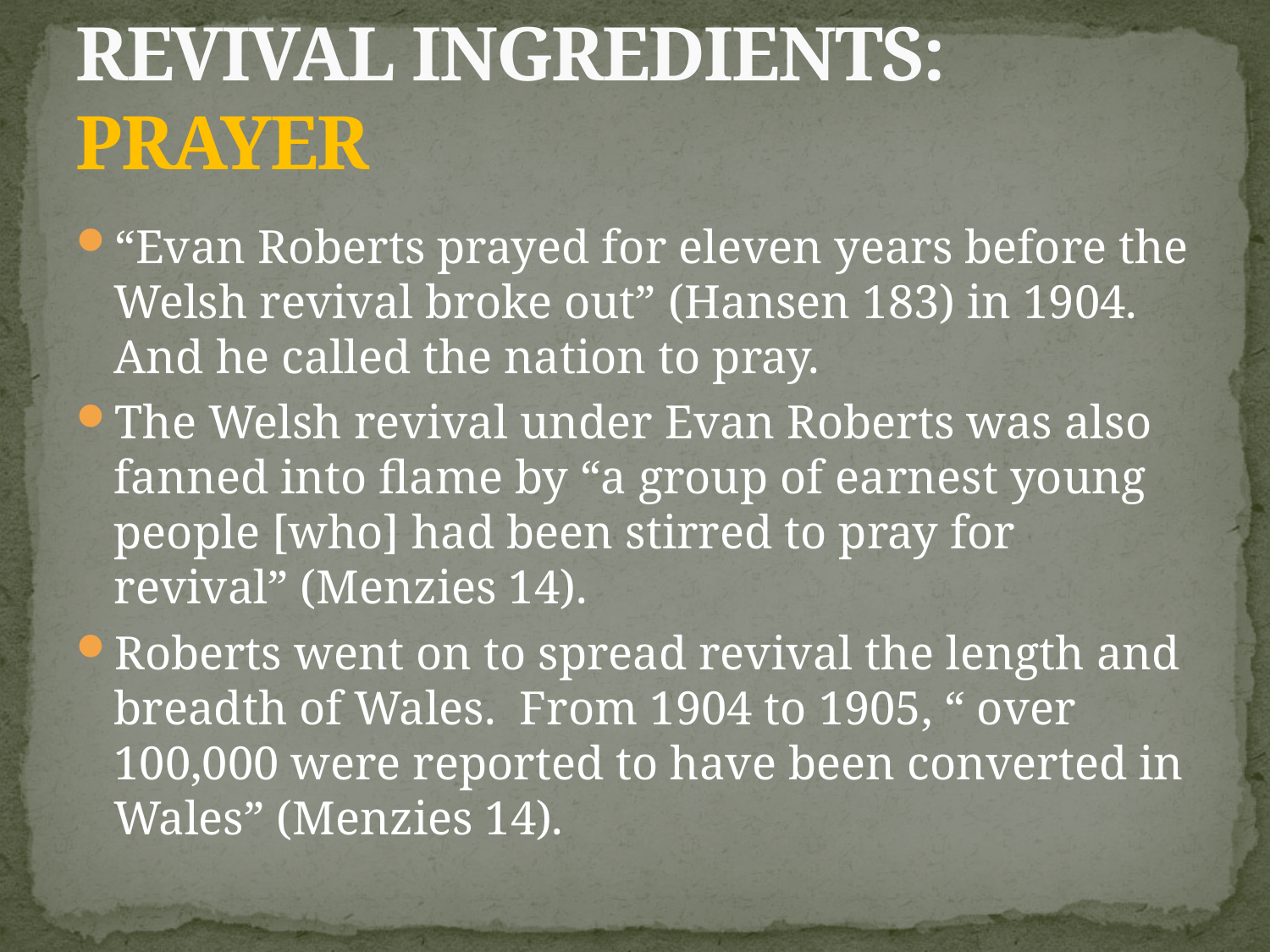

# Revival Ingredients: Prayer
“Evan Roberts prayed for eleven years before the Welsh revival broke out” (Hansen 183) in 1904.  And he called the nation to pray.
The Welsh revival under Evan Roberts was also fanned into flame by “a group of earnest young people [who] had been stirred to pray for revival” (Menzies 14).
Roberts went on to spread revival the length and breadth of Wales.  From 1904 to 1905, “ over 100,000 were reported to have been converted in Wales” (Menzies 14).